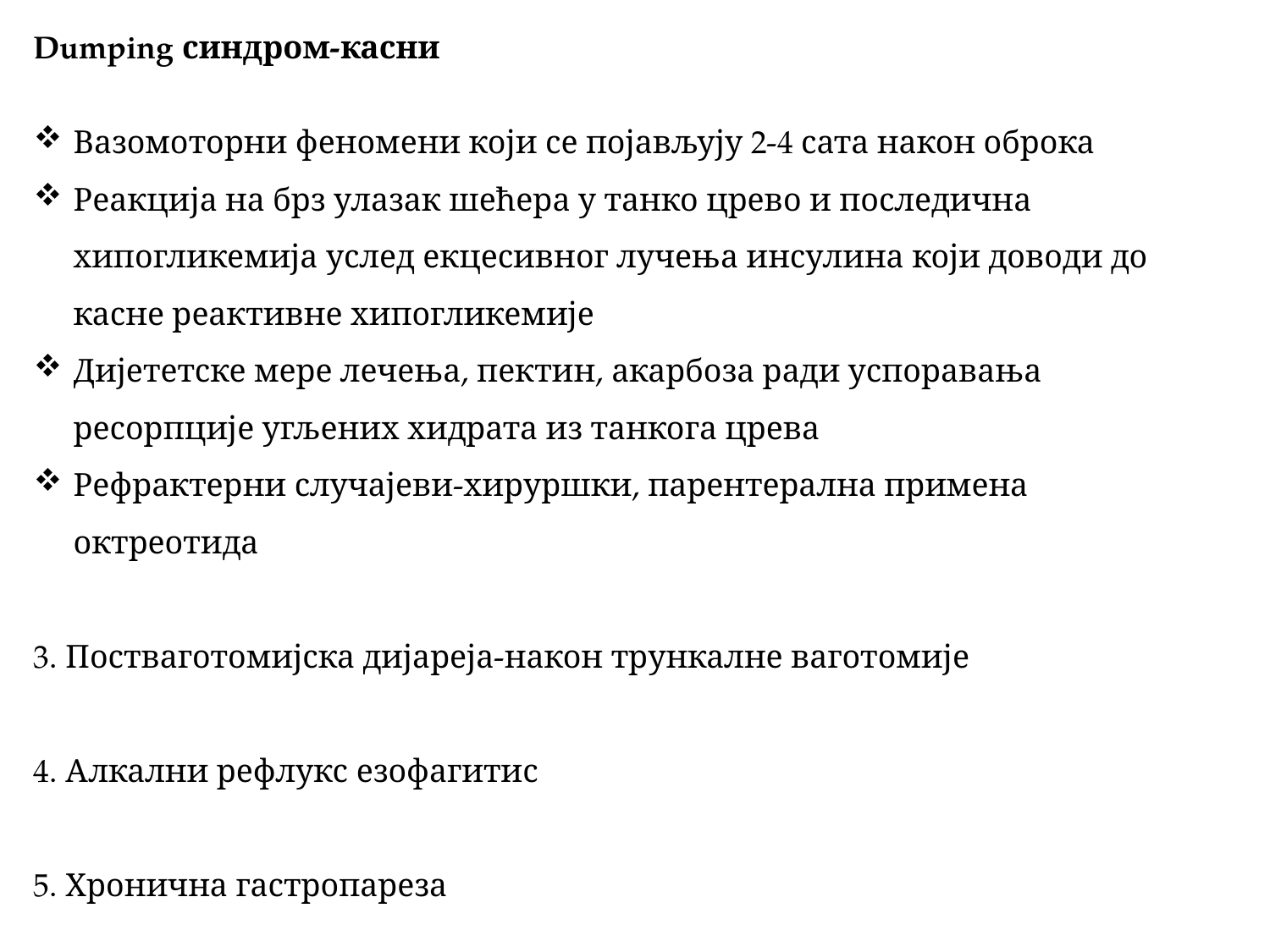

Dumping синдром-касни

Вазомоторни феномени који се појављују 2-4 сата након оброка
Реакција на брз улазак шећера у танко црево и последична хипогликемија услед екцесивног лучења инсулина који доводи до касне реактивне хипогликемије
Дијететске мере лечења, пектин, акарбоза ради успоравања ресорпције угљених хидрата из танкога црева
Рефрактерни случајеви-хируршки, парентерална примена октреотида

3. Постваготомијска дијареја-након трункалне ваготомије

4. Алкални рефлукс езофагитис

5. Хронична гастропареза

6. Карцином желуца